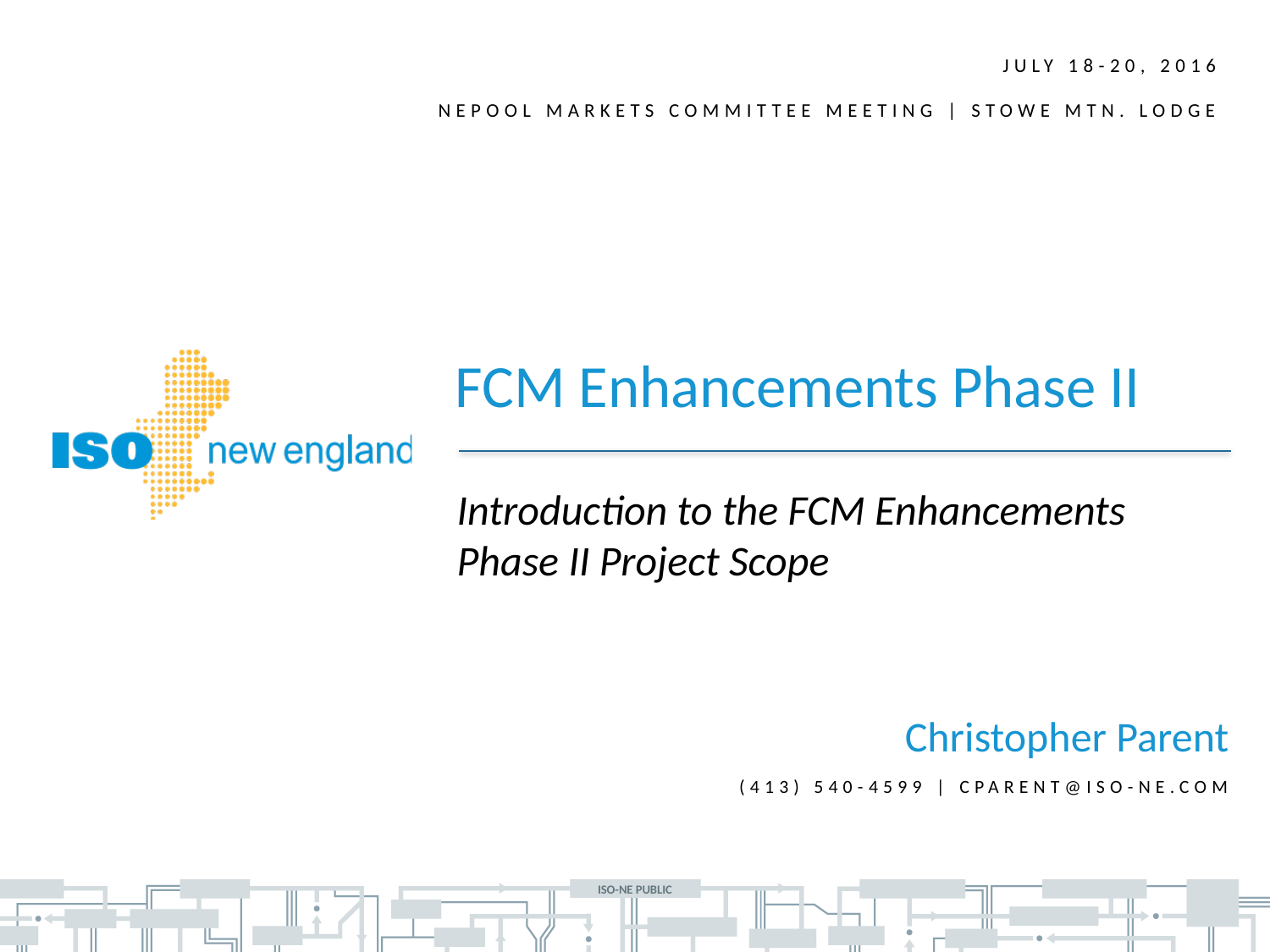

July 18-20, 2016
Nepool markets committee meeting | stowe mtn. lodge
FCM Enhancements Phase II
Introduction to the FCM Enhancements Phase II Project Scope
Christopher Parent
(413) 540-4599 | cparent@iso-ne.com